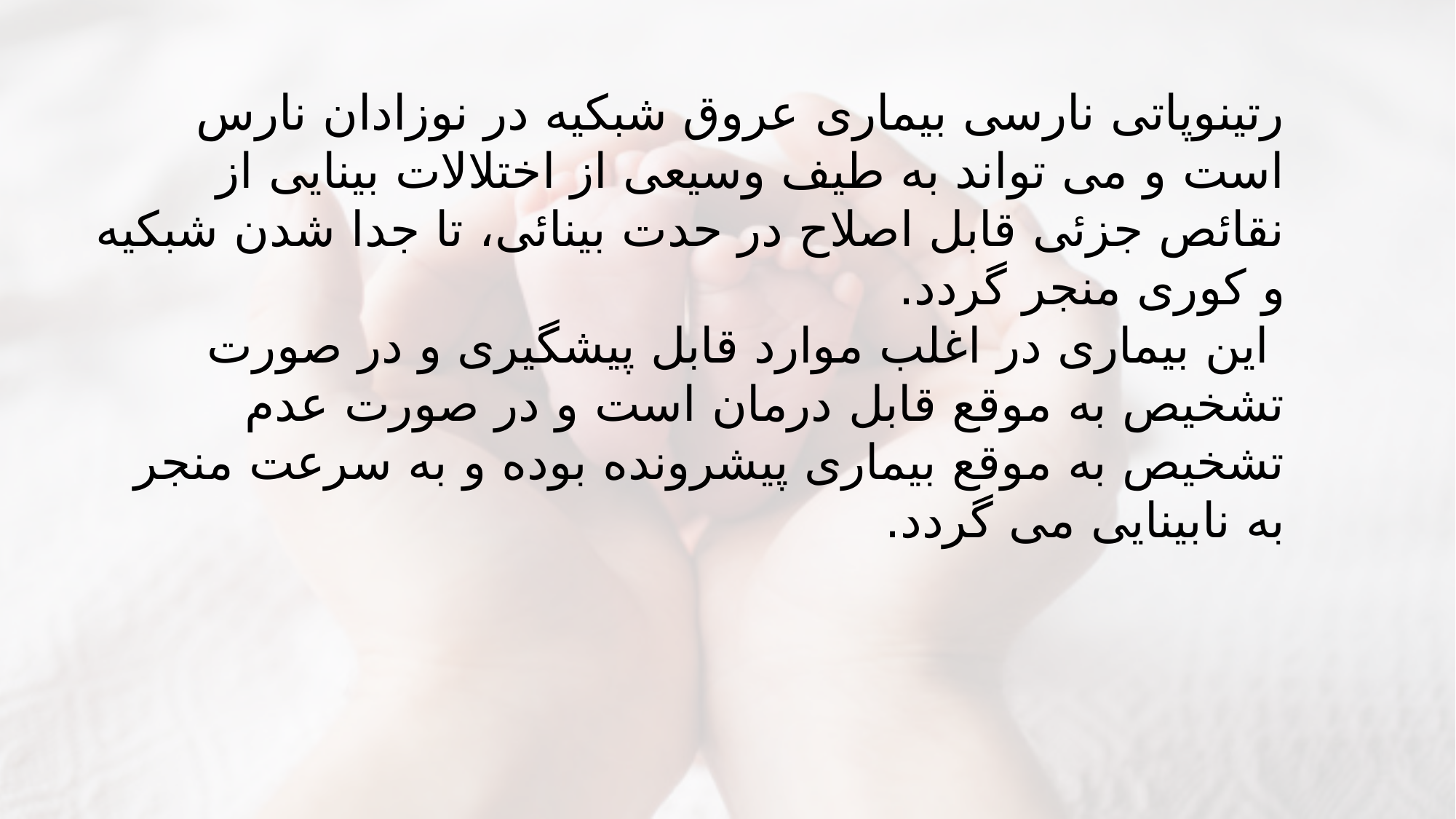

رتینوپاتی نارسی بیماری عروق شبکیه در نوزادان نارس است و می تواند به طیف وسیعی از اختلالات بینایی از نقائص جزئی قابل اصلاح در حدت بینائی، تا جدا شدن شبکیه و کوری منجر گردد.
 این بیماری در اغلب موارد قابل پیشگیری و در صورت تشخیص به موقع قابل درمان است و در صورت عدم تشخیص به موقع بیماری پیشرونده بوده و به سرعت منجر به نابینایی می گردد.